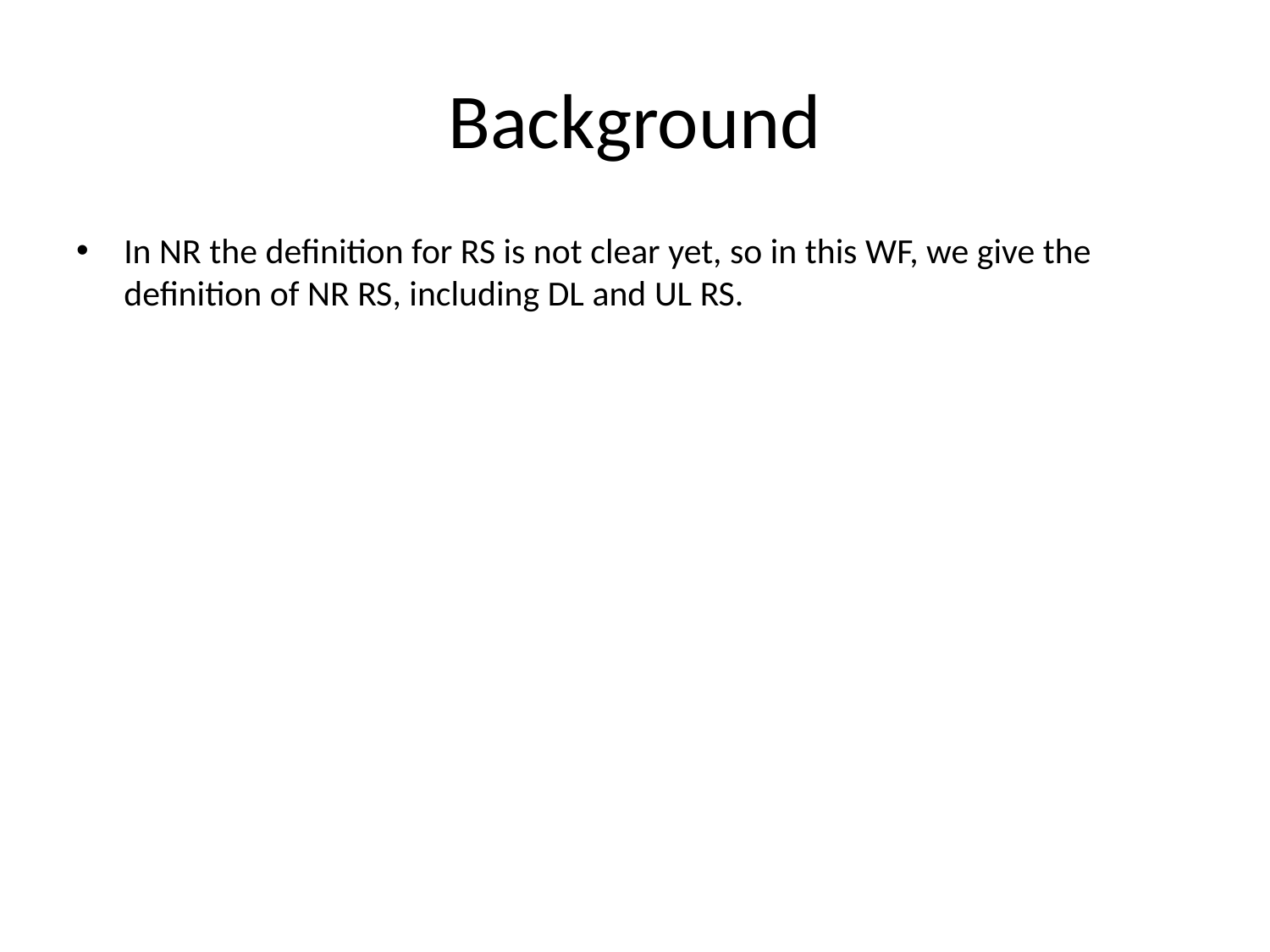

# Background
In NR the definition for RS is not clear yet, so in this WF, we give the definition of NR RS, including DL and UL RS.